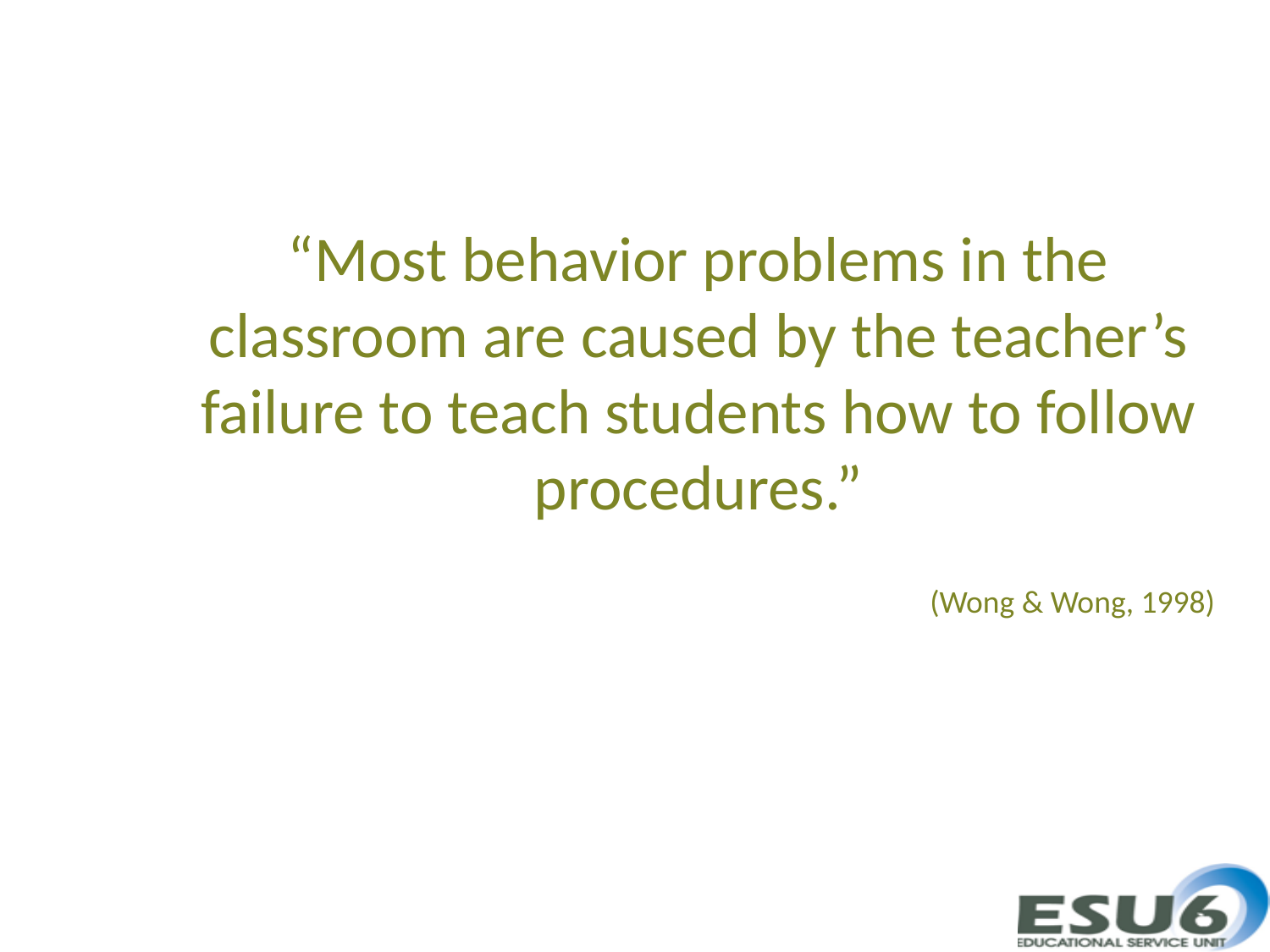

“Most behavior problems in the classroom are caused by the teacher’s failure to teach students how to follow procedures.”
(Wong & Wong, 1998)